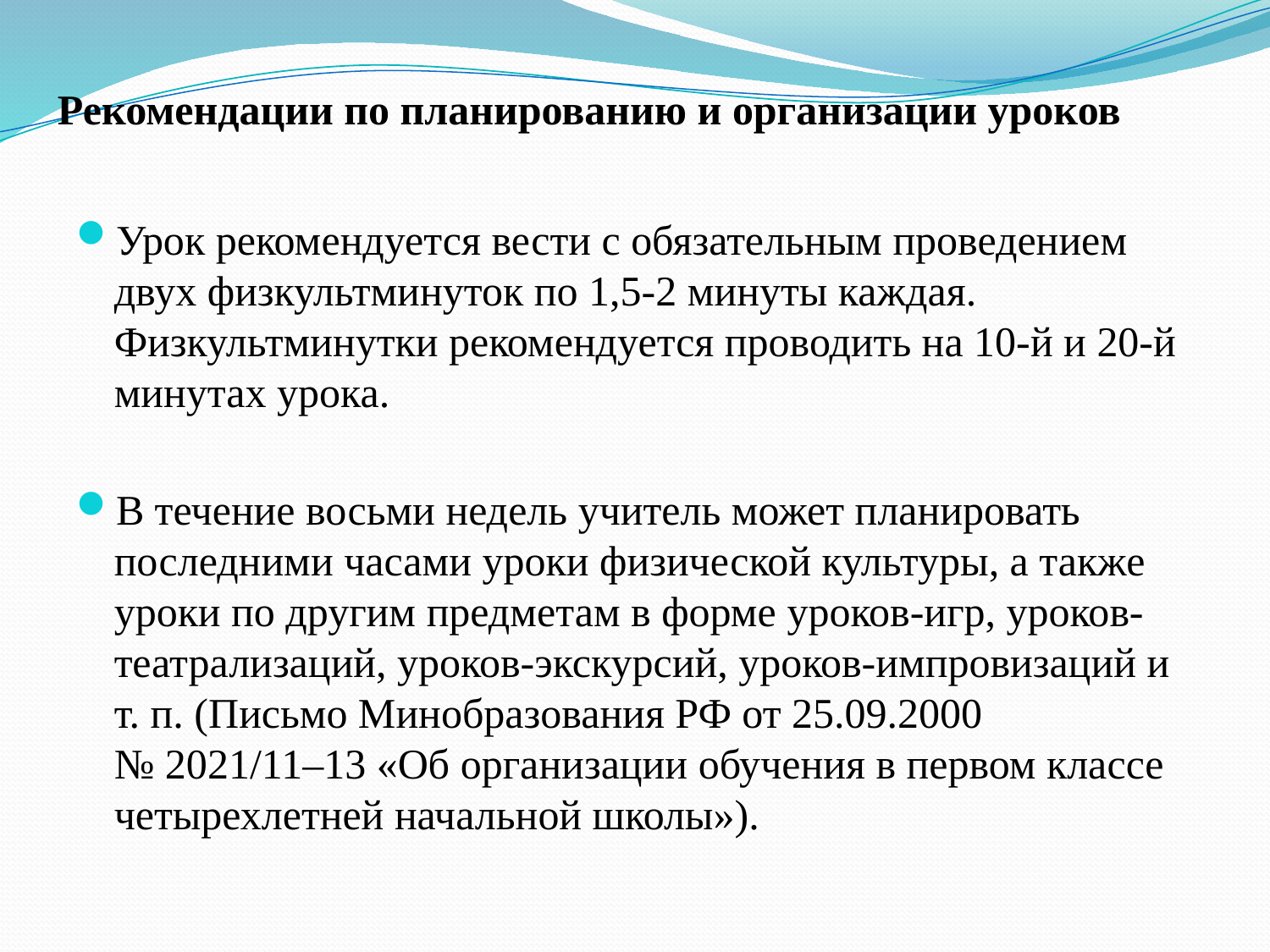

#
Рекомендации по планированию и организации уроков
Урок рекомендуется вести с обязательным проведением двух физкультминуток по 1,5-2 минуты каждая. Физкультминутки рекомендуется проводить на 10-й и 20-й минутах урока.

В течение восьми недель учитель может планировать последними часами уроки физической культуры, а также уроки по другим предметам в форме уроков-игр, уроков-театрализаций, уроков-экскурсий, уроков-импровизаций и т. п. (Письмо Минобразования РФ от 25.09.2000 № 2021/11–13 «Об организации обучения в первом классе четырехлетней начальной школы»).